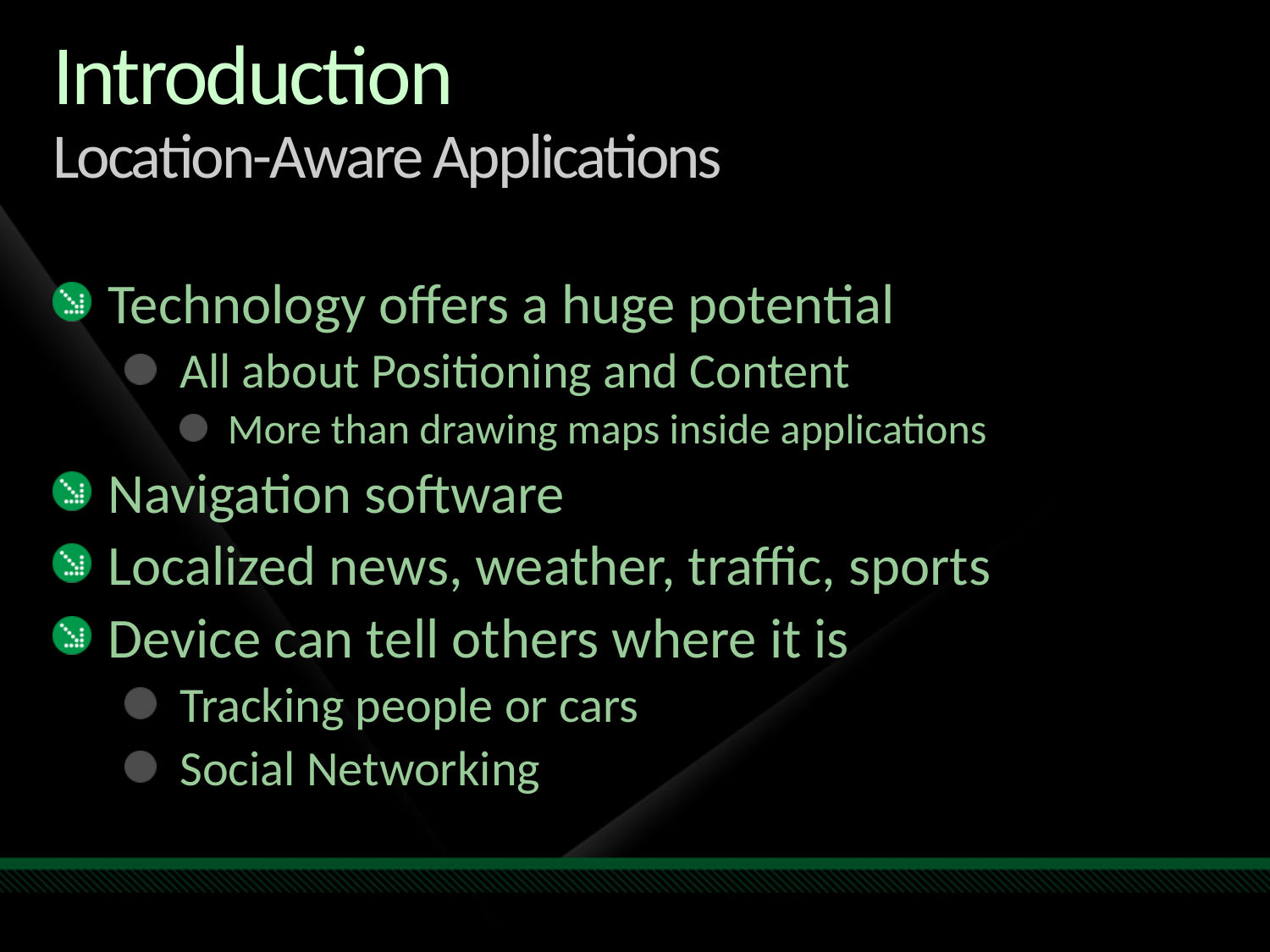

# Introduction Location-Aware Applications

Technology offers a huge potential
All about Positioning and Content
More than drawing maps inside applications
Navigation software
Localized news, weather, traffic, sports
Device can tell others where it is
Tracking people or cars
Social Networking